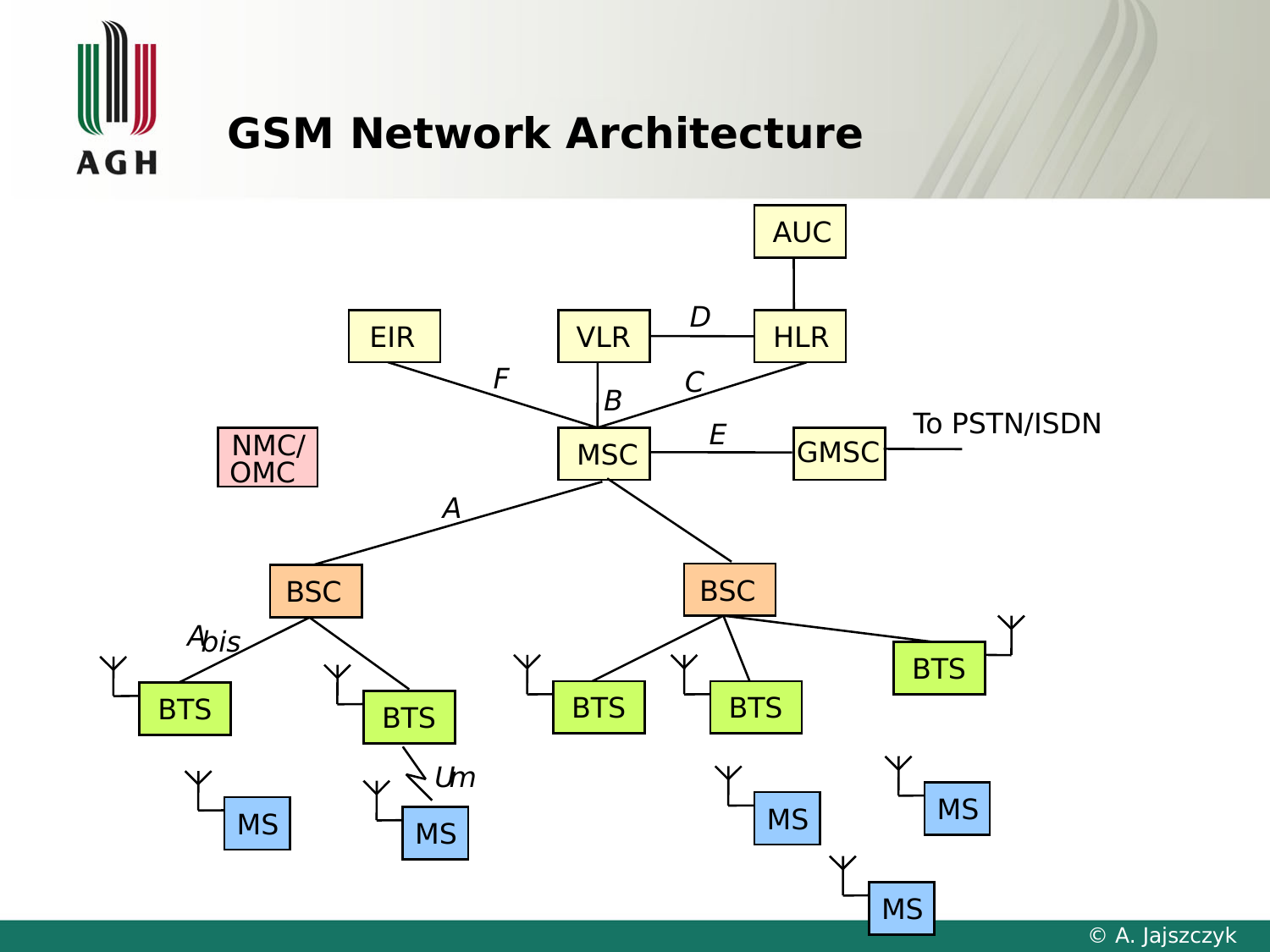

# GSM Network Architecture

AUC

D

EIR
VLR
HLR

F

C
B
To PSTN/ISDN
E

GMSC
MSC

A

NMC/
OMC

BSC
BSC

A
bis

BTS

BTS
BTS

BTS
BTS

m
U

MS

MS
MS

MS

MS